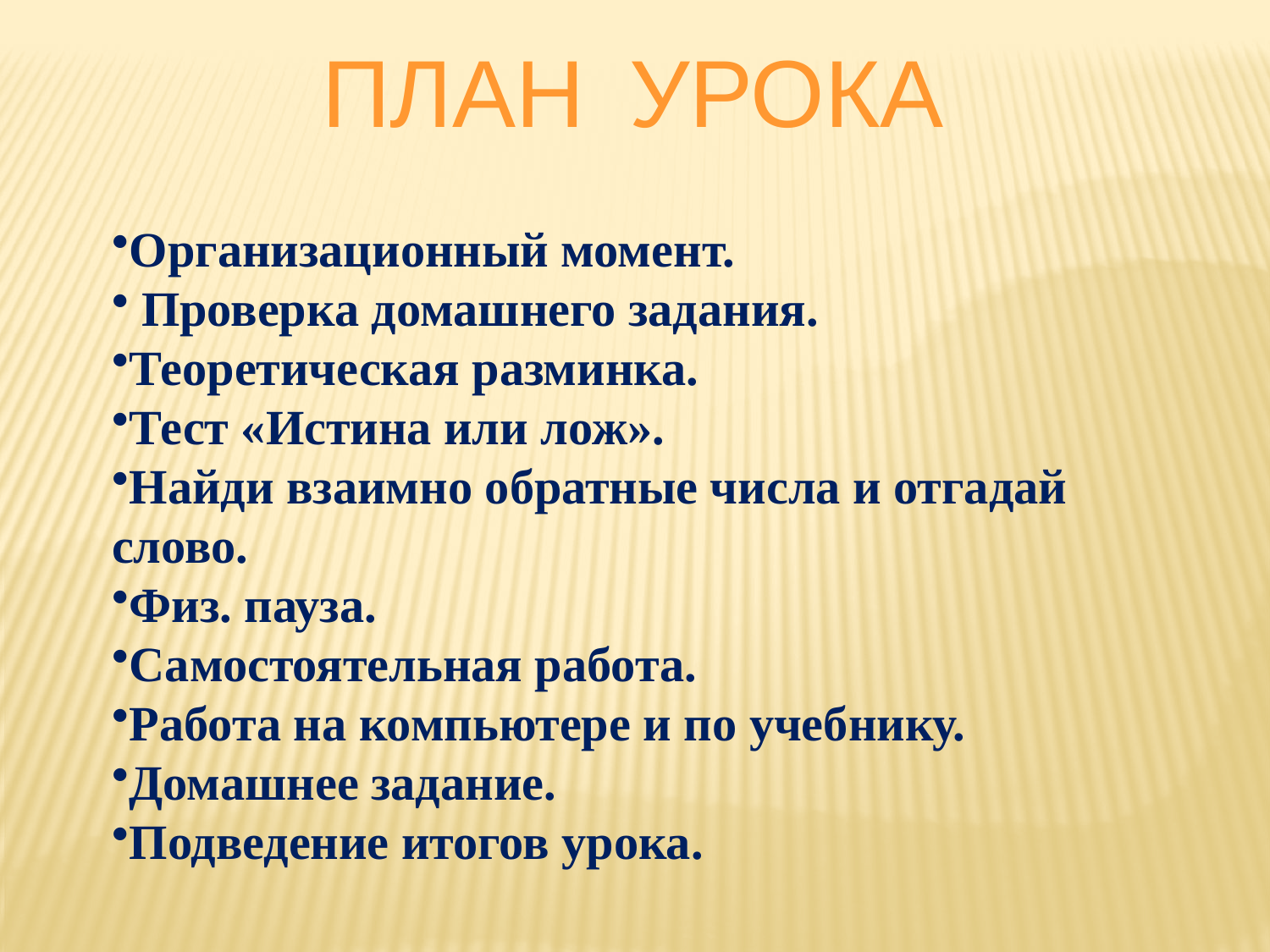

План  урока
Организационный момент.
 Проверка домашнего задания.
Теоретическая разминка.
Тест «Истина или лож».
Найди взаимно обратные числа и отгадай слово.
Физ. пауза.
Самостоятельная работа.
Работа на компьютере и по учебнику.
Домашнее задание.
Подведение итогов урока.